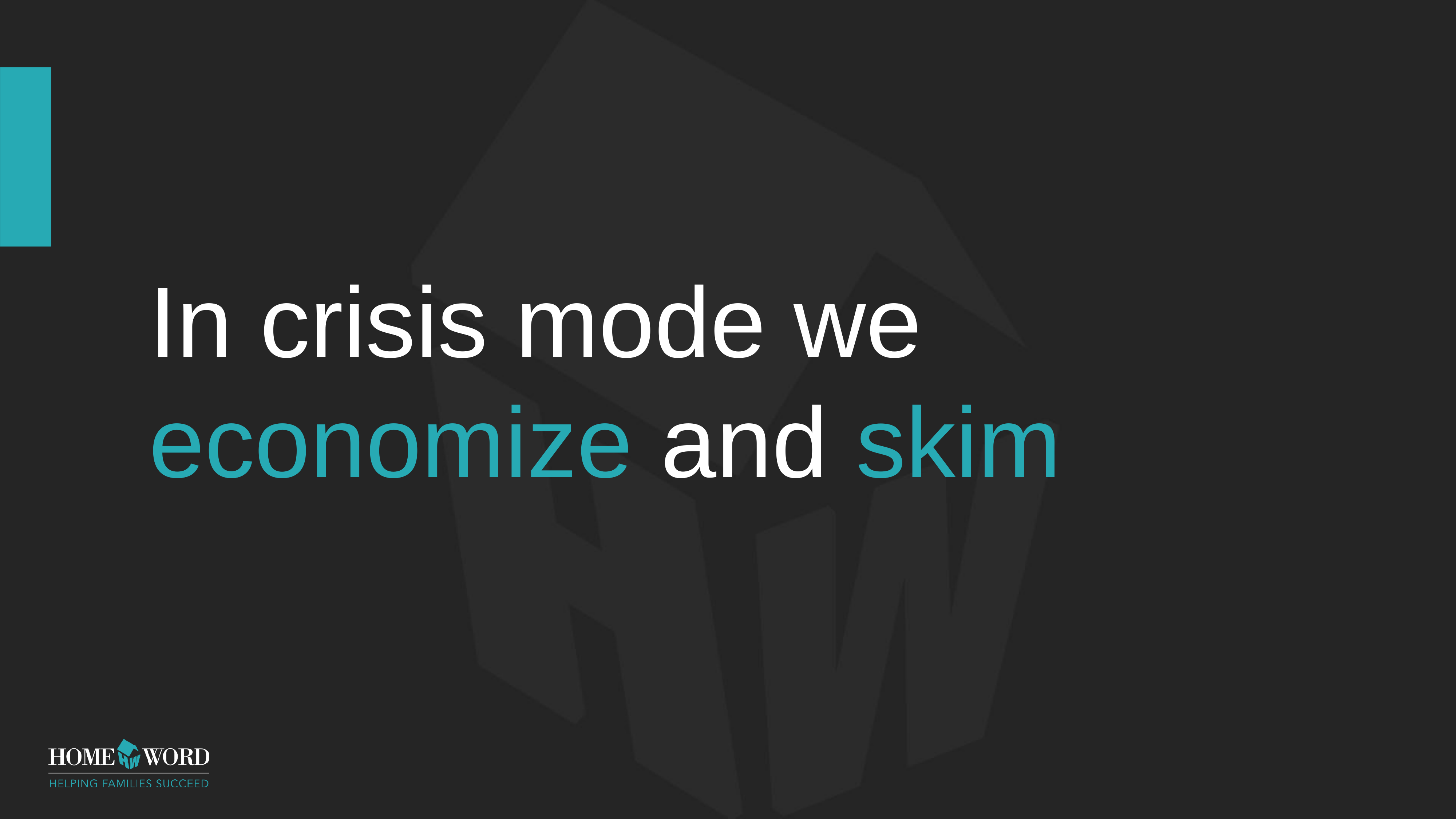

# In crisis mode we economize and skim